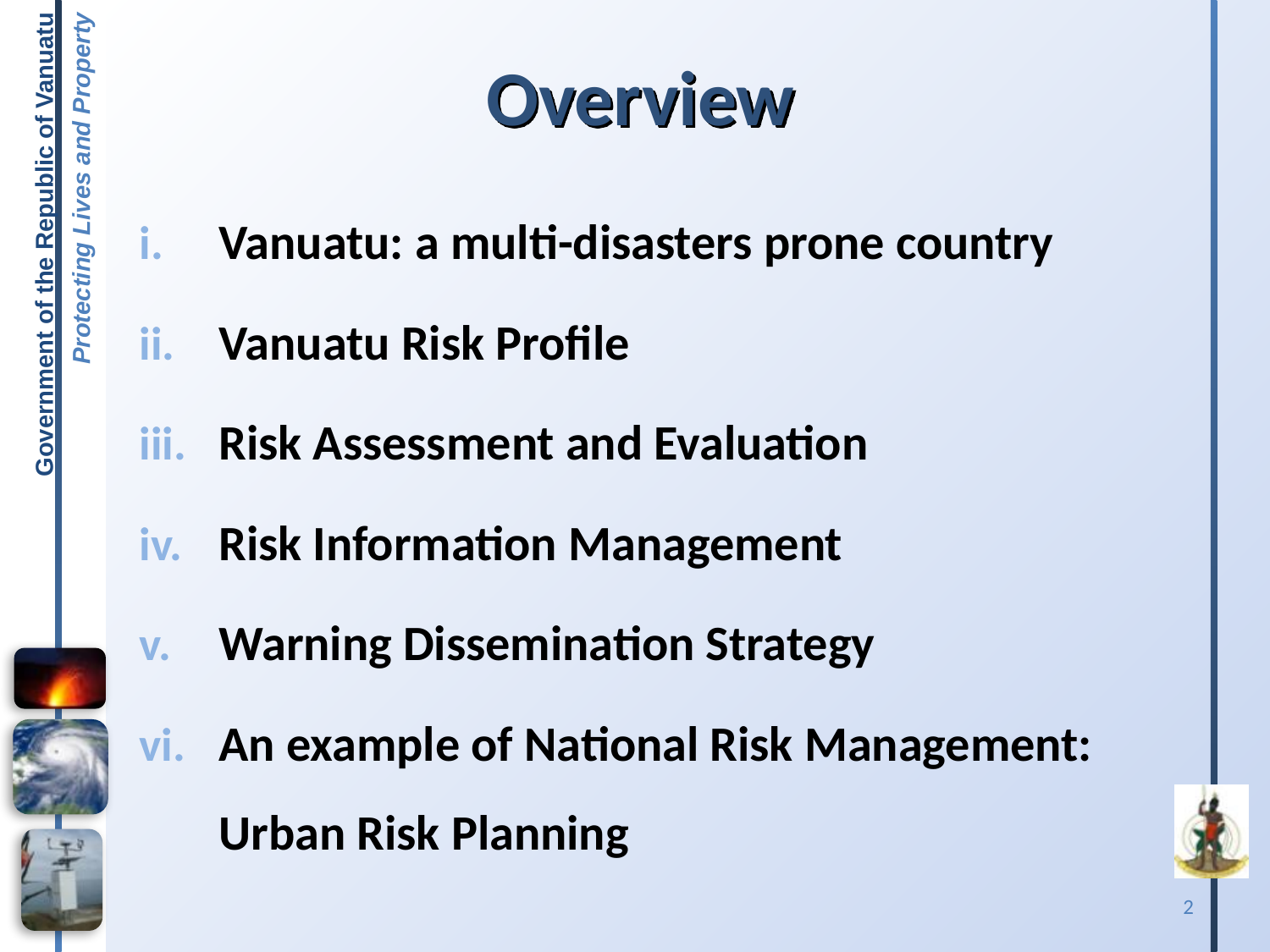

# Overview
Vanuatu: a multi-disasters prone country
Vanuatu Risk Profile
Risk Assessment and Evaluation
Risk Information Management
Warning Dissemination Strategy
An example of National Risk Management: Urban Risk Planning

2